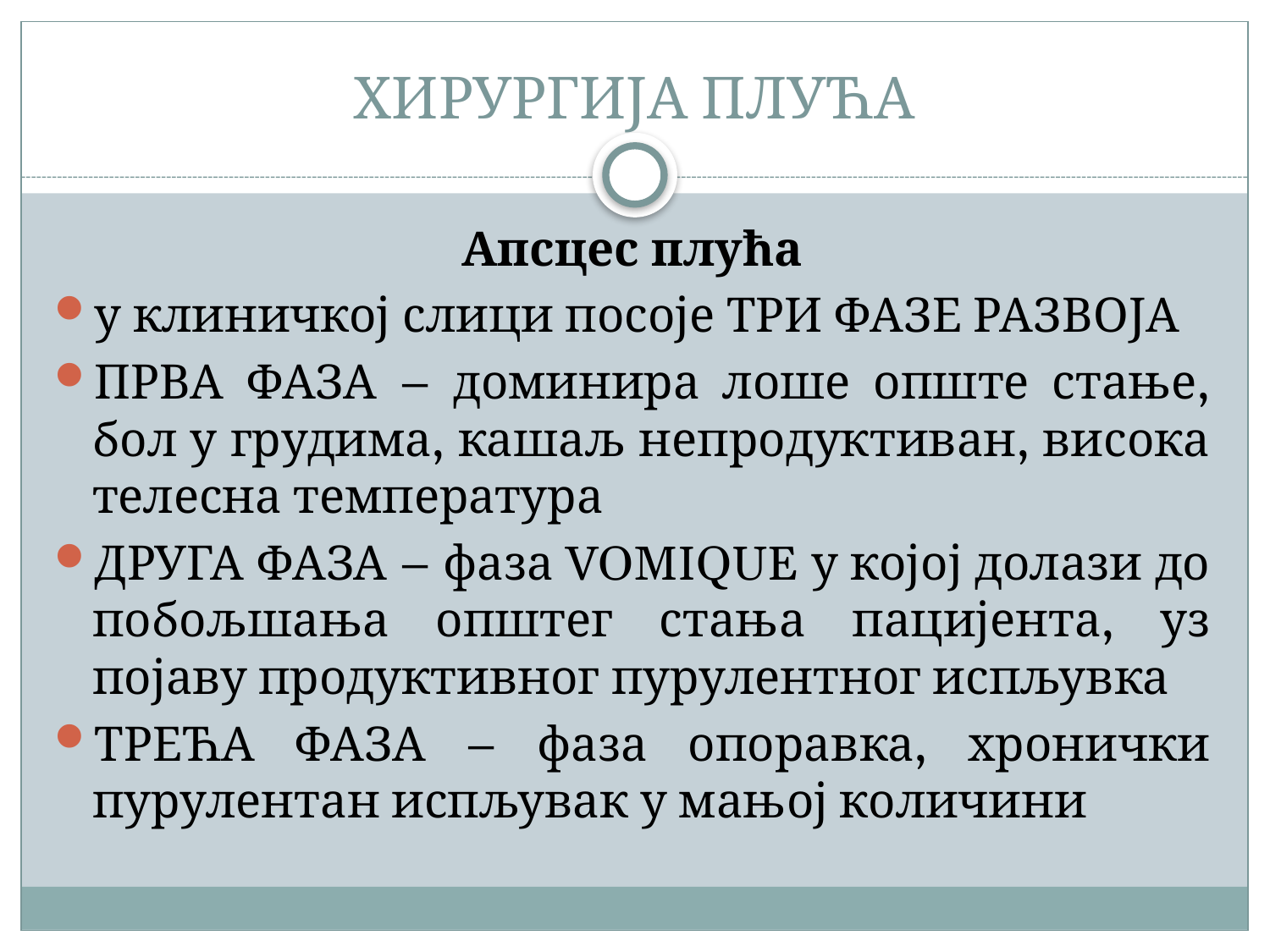

# ХИРУРГИЈА ПЛУЋА
Апсцес плућа
у клиничкој слици посоје ТРИ ФАЗЕ РАЗВОЈА
ПРВА ФАЗА – доминира лоше опште стање, бол у грудима, кашаљ непродуктиван, висока телесна температура
ДРУГА ФАЗА – фаза VOMIQUE у којој долази до побољшања општег стања пацијента, уз појаву продуктивног пурулентног испљувка
ТРЕЋА ФАЗА – фаза опоравка, хронички пурулентан испљувак у мањој количини